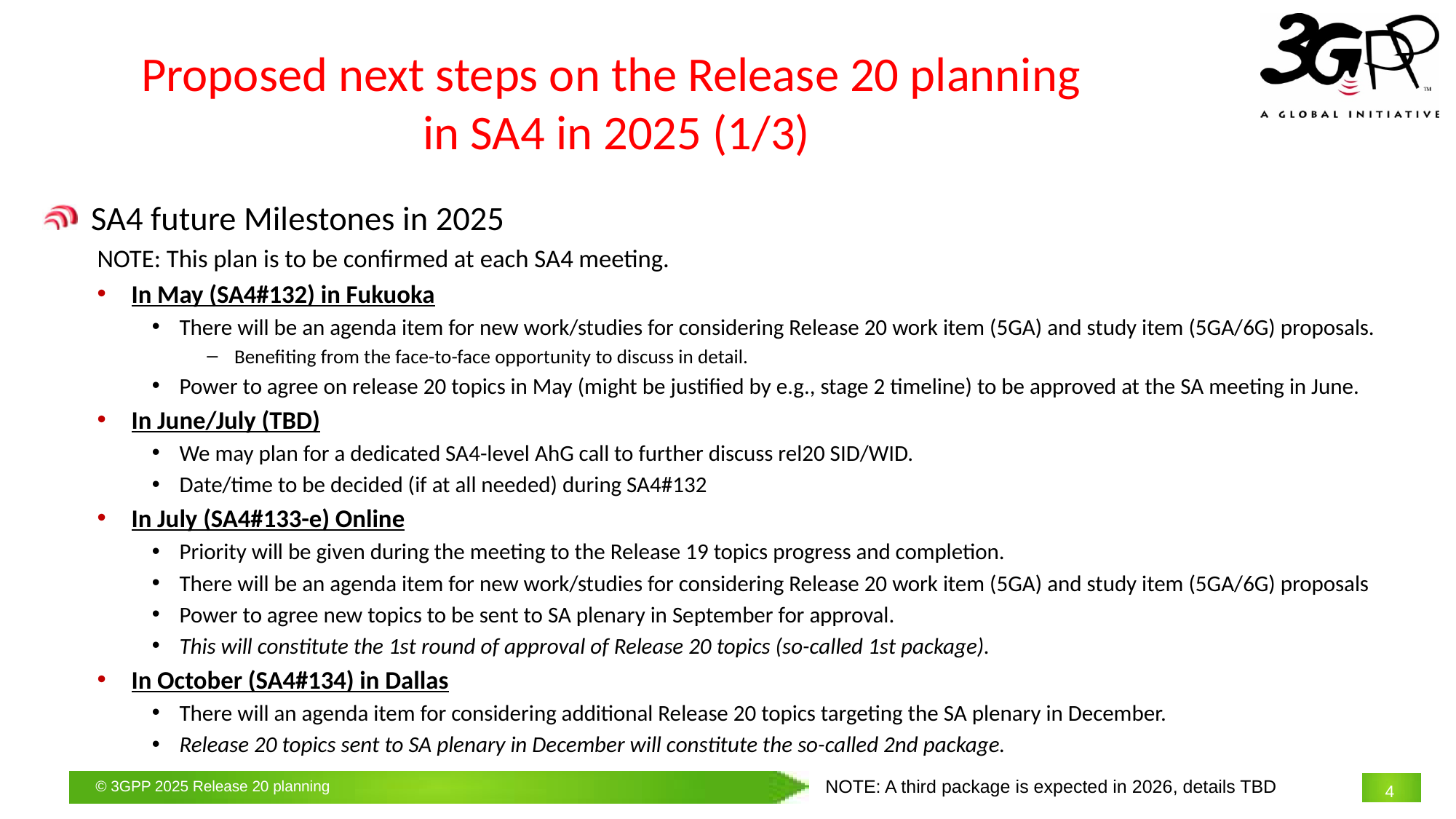

# Proposed next steps on the Release 20 planning in SA4 in 2025 (1/3)
 SA4 future Milestones in 2025
NOTE: This plan is to be confirmed at each SA4 meeting.
In May (SA4#132) in Fukuoka
There will be an agenda item for new work/studies for considering Release 20 work item (5GA) and study item (5GA/6G) proposals.
Benefiting from the face-to-face opportunity to discuss in detail.
Power to agree on release 20 topics in May (might be justified by e.g., stage 2 timeline) to be approved at the SA meeting in June.
In June/July (TBD)
We may plan for a dedicated SA4-level AhG call to further discuss rel20 SID/WID.
Date/time to be decided (if at all needed) during SA4#132
In July (SA4#133-e) Online
Priority will be given during the meeting to the Release 19 topics progress and completion.
There will be an agenda item for new work/studies for considering Release 20 work item (5GA) and study item (5GA/6G) proposals
Power to agree new topics to be sent to SA plenary in September for approval.
This will constitute the 1st round of approval of Release 20 topics (so-called 1st package).
In October (SA4#134) in Dallas
There will an agenda item for considering additional Release 20 topics targeting the SA plenary in December.
Release 20 topics sent to SA plenary in December will constitute the so-called 2nd package.
NOTE: A third package is expected in 2026, details TBD
4